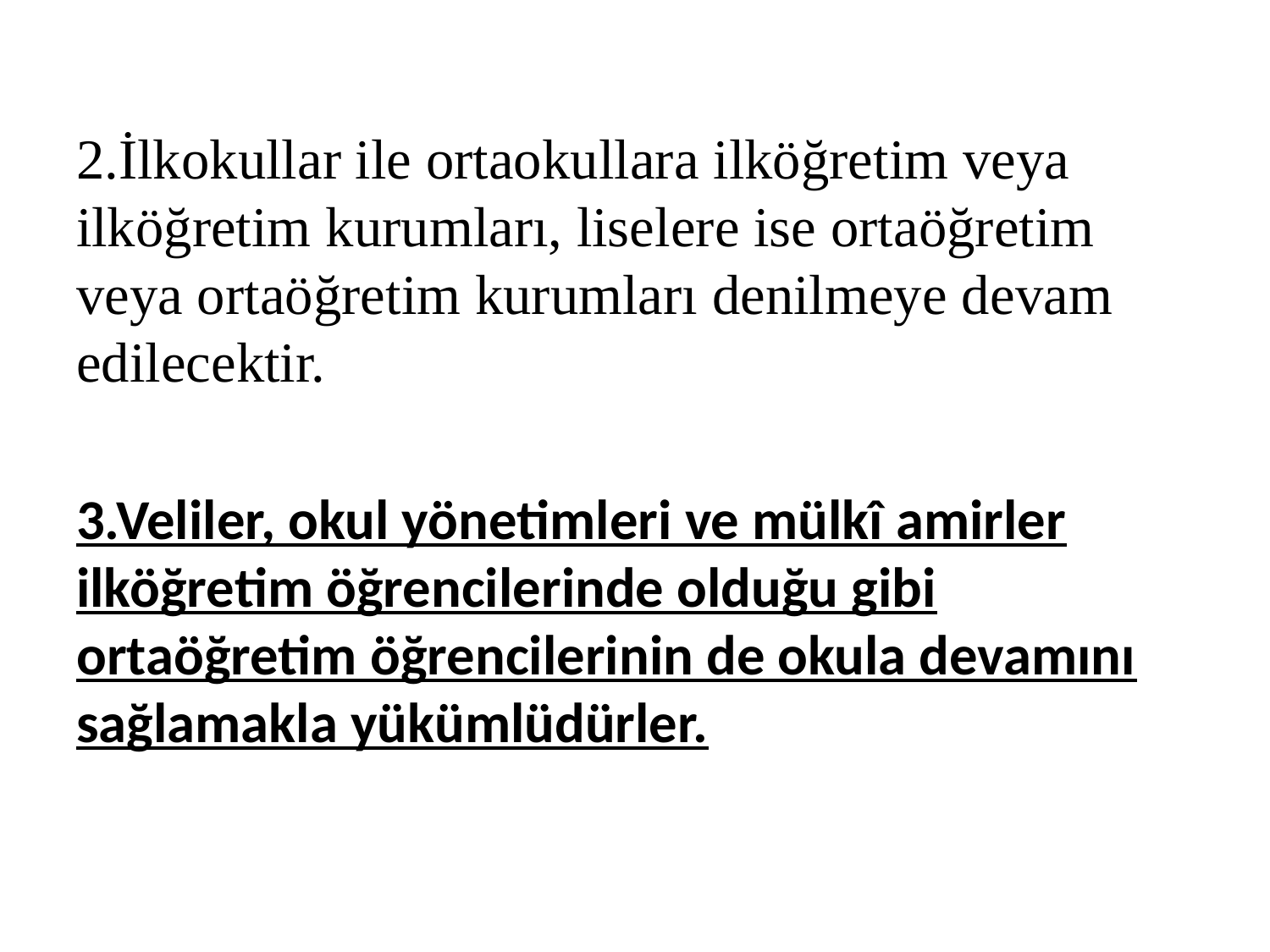

2.İlkokullar ile ortaokullara ilköğretim veya ilköğretim kurumları, liselere ise ortaöğretim veya ortaöğretim kurumları denilmeye devam edilecektir.

3.Veliler, okul yönetimleri ve mülkî amirler ilköğretim öğrencilerinde olduğu gibi ortaöğretim öğrencilerinin de okula devamını sağlamakla yükümlüdürler.